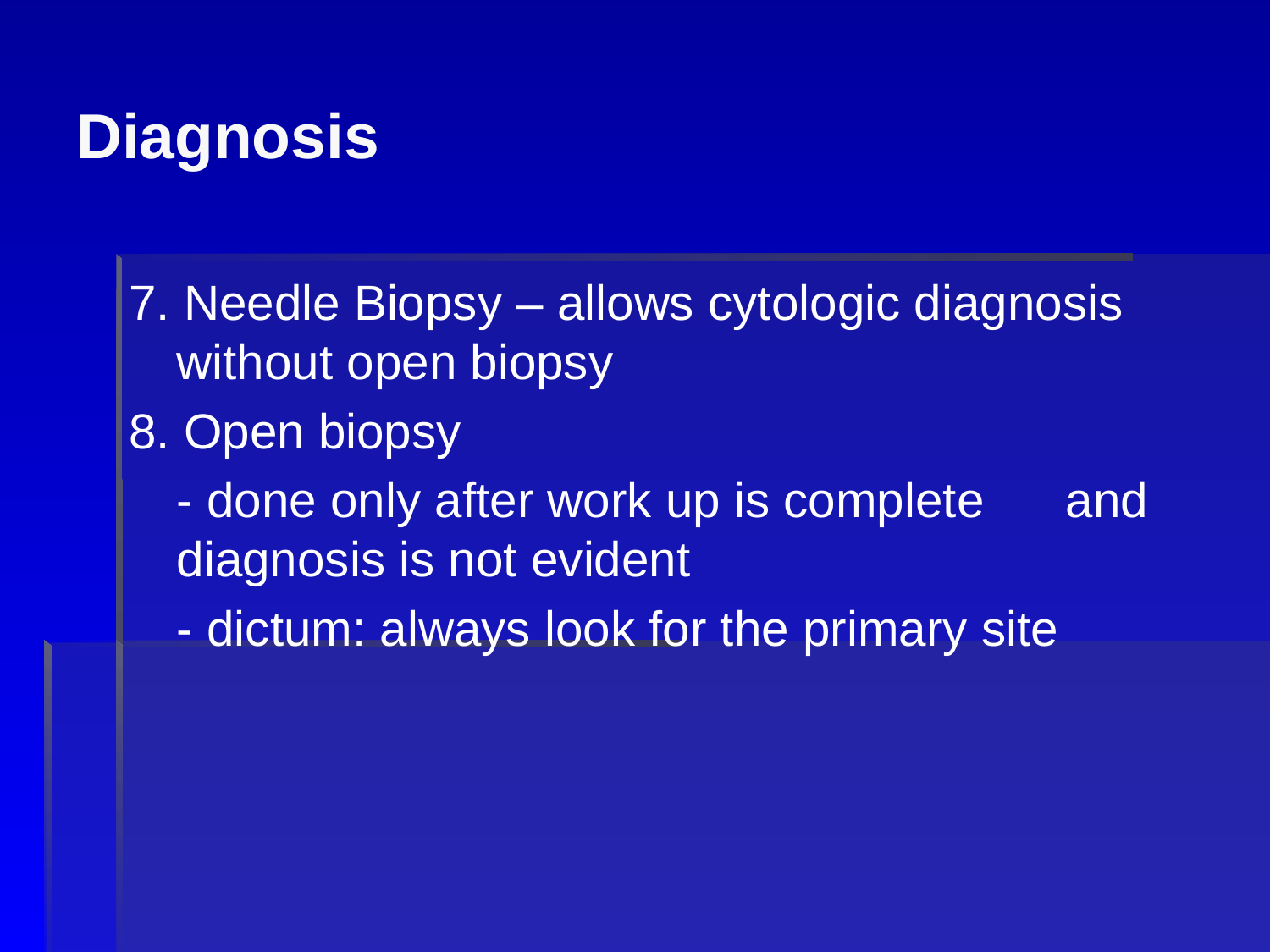

# Diagnosis
7. Needle Biopsy – allows cytologic diagnosis without open biopsy
8. Open biopsy
	- done only after work up is complete 	and 	diagnosis is not evident
	- dictum: always look for the primary site